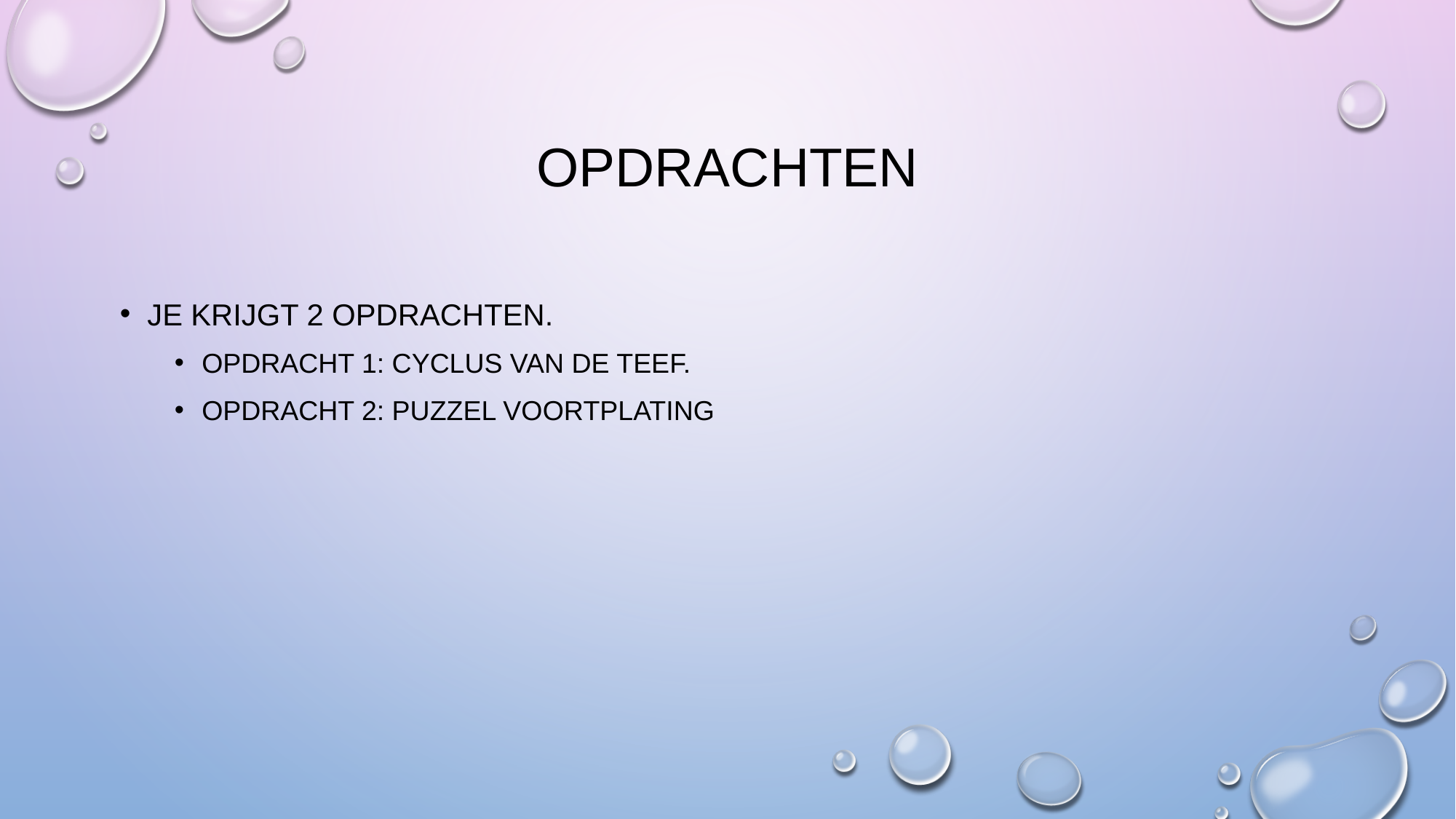

# opdrachten
Je krijgt 2 opdrachten.
Opdracht 1: cyclus van de teef.
Opdracht 2: puzzel voortplating